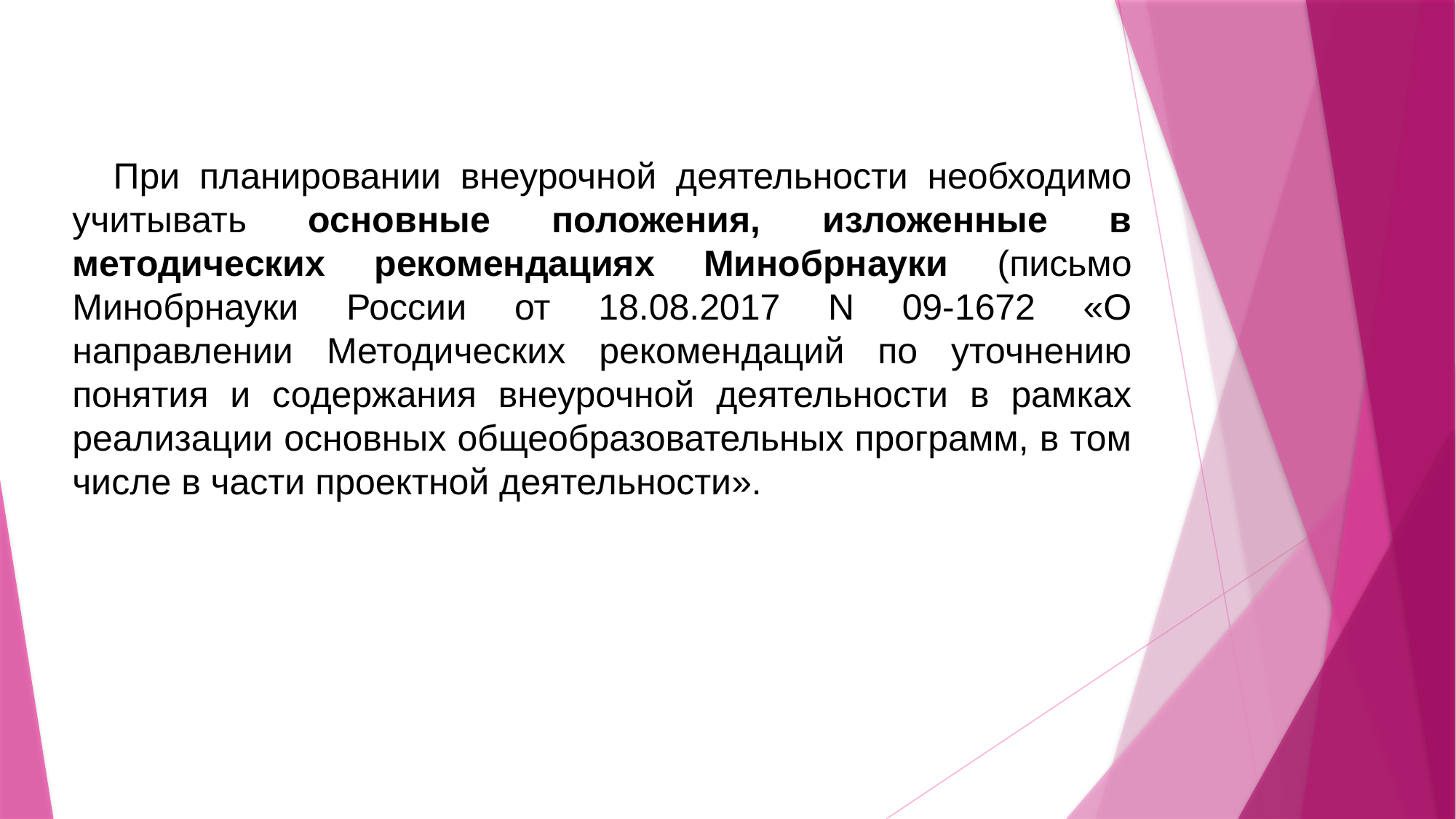

При планировании внеурочной деятельности необходимо учитывать основные положения, изложенные в методических рекомендациях Минобрнауки (письмо Минобрнауки России от 18.08.2017 N 09-1672 «О направлении Методических рекомендаций по уточнению понятия и содержания внеурочной деятельности в рамках реализации основных общеобразовательных программ, в том числе в части проектной деятельности».